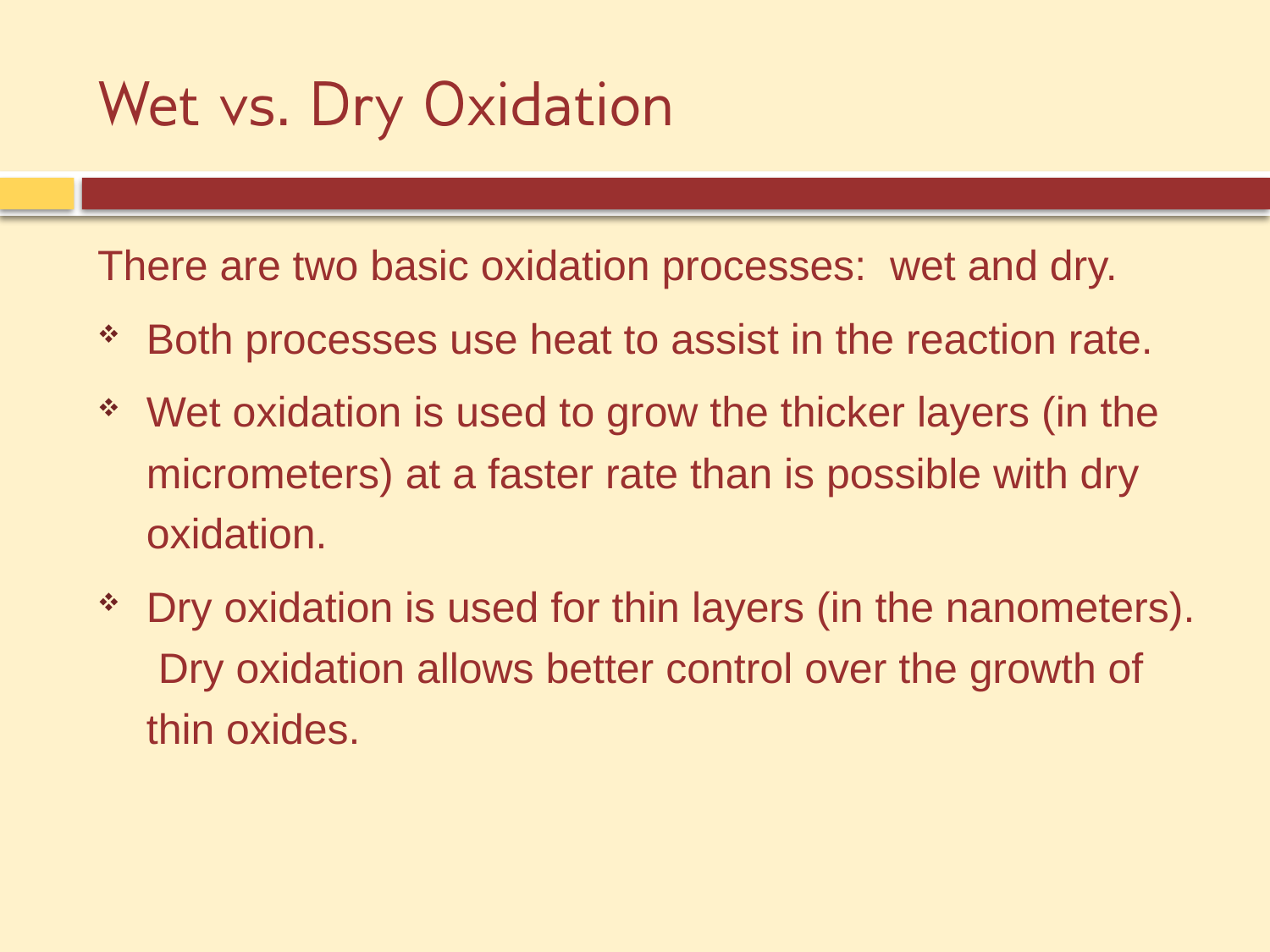

# Wet vs. Dry Oxidation
There are two basic oxidation processes:  wet and dry.
Both processes use heat to assist in the reaction rate.
Wet oxidation is used to grow the thicker layers (in the micrometers) at a faster rate than is possible with dry oxidation.
Dry oxidation is used for thin layers (in the nanometers).  Dry oxidation allows better control over the growth of thin oxides.